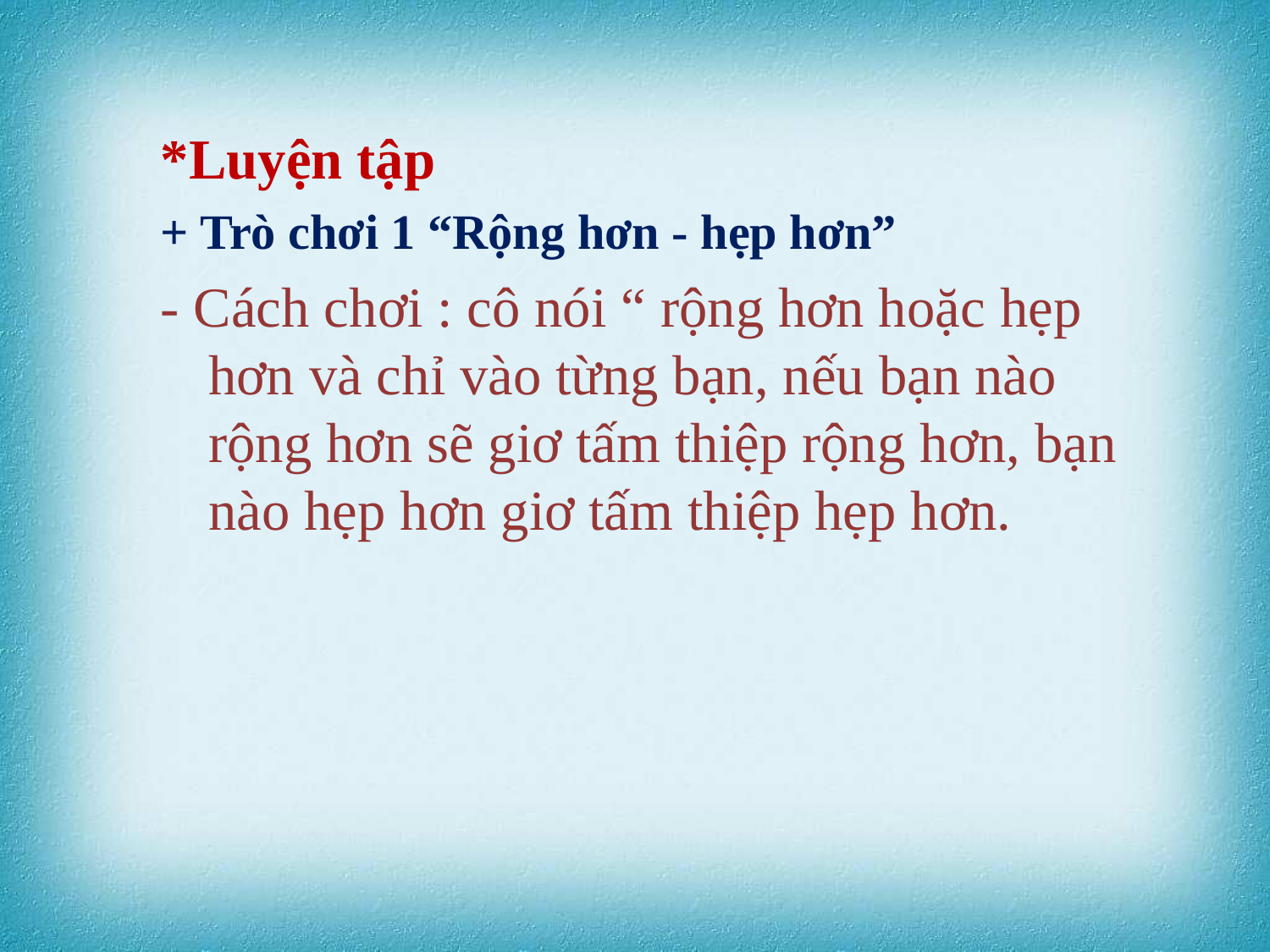

*Luyện tập
+ Trò chơi 1 “Rộng hơn - hẹp hơn”
- Cách chơi : cô nói “ rộng hơn hoặc hẹp hơn và chỉ vào từng bạn, nếu bạn nào rộng hơn sẽ giơ tấm thiệp rộng hơn, bạn nào hẹp hơn giơ tấm thiệp hẹp hơn.